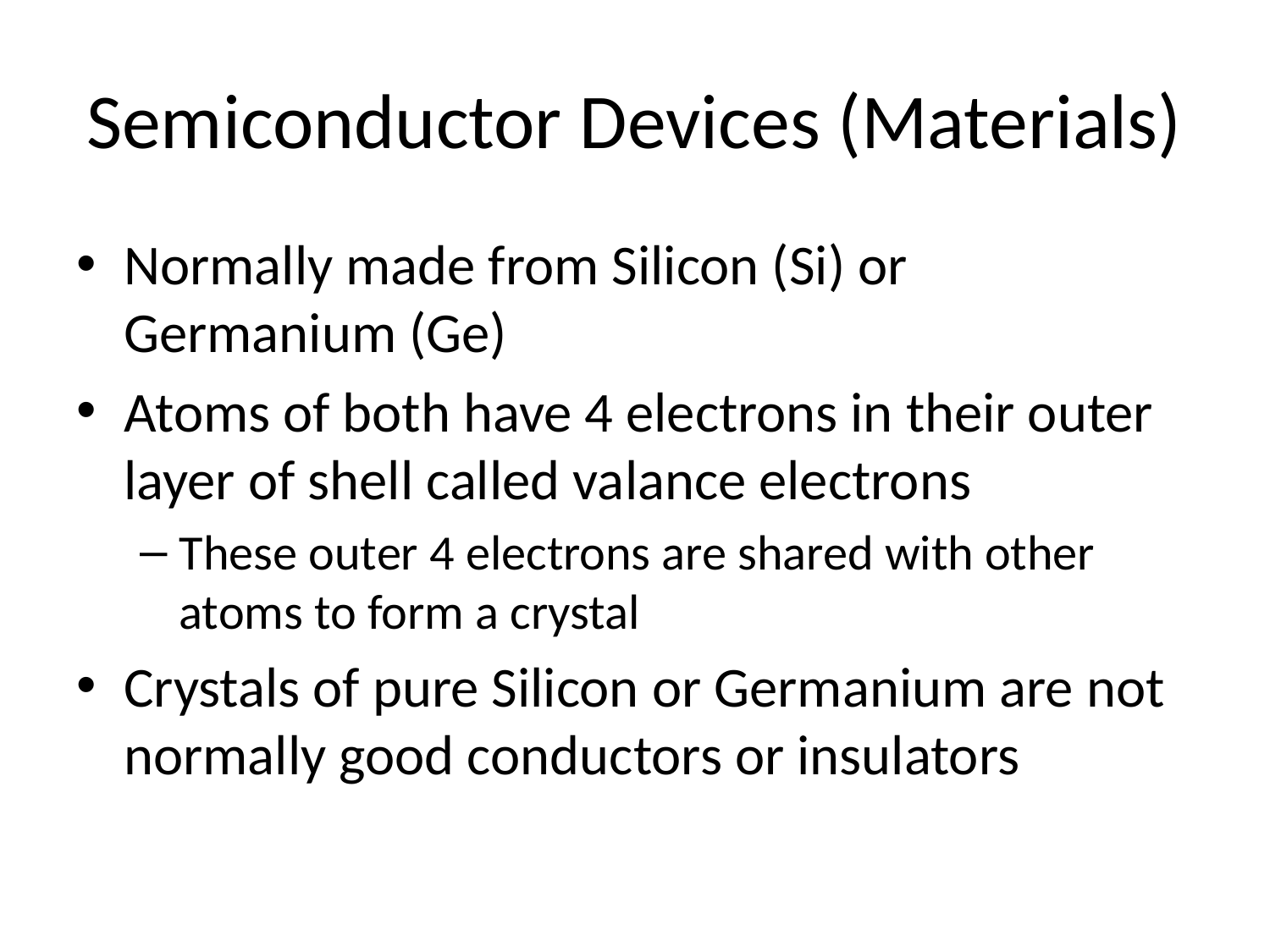

# Semiconductor Devices (Materials)
Normally made from Silicon (Si) or Germanium (Ge)
Atoms of both have 4 electrons in their outer layer of shell called valance electrons
These outer 4 electrons are shared with other atoms to form a crystal
Crystals of pure Silicon or Germanium are not normally good conductors or insulators